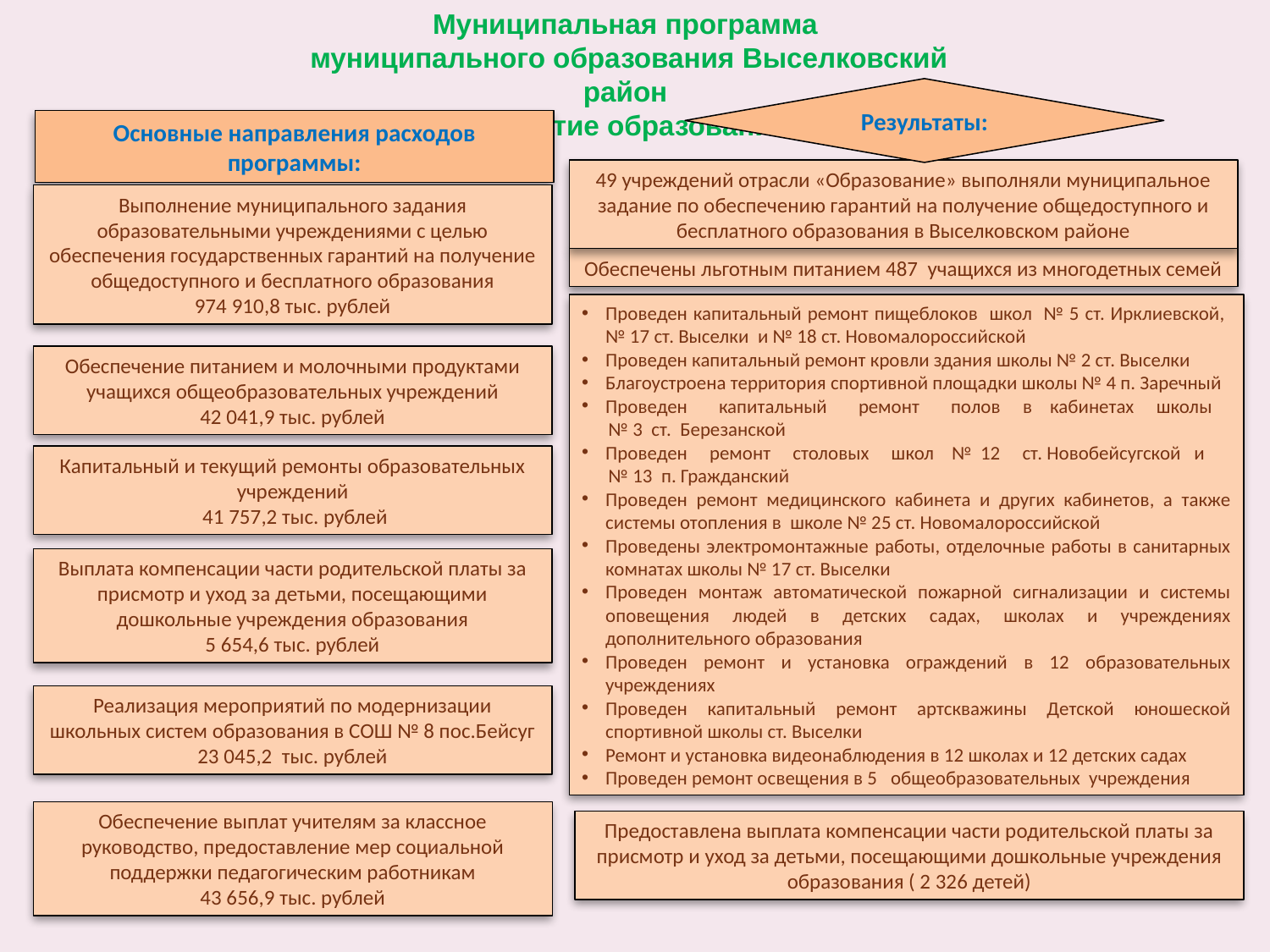

Муниципальная программа
муниципального образования Выселковский район
«Развитие образования»
Результаты:
Основные направления расходов программы:
49 учреждений отрасли «Образование» выполняли муниципальное задание по обеспечению гарантий на получение общедоступного и бесплатного образования в Выселковском районе
Выполнение муниципального задания образовательными учреждениями с целью обеспечения государственных гарантий на получение общедоступного и бесплатного образования
974 910,8 тыс. рублей
Обеспечены льготным питанием 487  учащихся из многодетных семей
Проведен капитальный ремонт пищеблоков  школ  № 5 ст. Ирклиевской,  № 17 ст. Выселки  и № 18 ст. Новомалороссийской
Проведен капитальный ремонт кровли здания школы № 2 ст. Выселки
Благоустроена территория спортивной площадки школы № 4 п. Заречный
Проведен       капитальный       ремонт       полов     в    кабинетах     школы
      № 3  ст.  Березанской
Проведен     ремонт     столовых     школ    №  12     ст. Новобейсугской   и
      № 13  п. Гражданский
Проведен ремонт медицинского кабинета и других кабинетов, а также системы отопления в  школе № 25 ст. Новомалороссийской
Проведены электромонтажные работы, отделочные работы в санитарных комнатах школы № 17 ст. Выселки
Проведен монтаж автоматической пожарной сигнализации и системы оповещения людей в детских садах, школах и учреждениях дополнительного образования
Проведен ремонт и установка ограждений в 12 образовательных учреждениях
Проведен капитальный ремонт артскважины Детской юношеской спортивной школы ст. Выселки
Ремонт и установка видеонаблюдения в 12 школах и 12 детских садах
Проведен ремонт освещения в 5   общеобразовательных  учреждения
Обеспечение питанием и молочными продуктами учащихся общеобразовательных учреждений
42 041,9 тыс. рублей
Капитальный и текущий ремонты образовательных учреждений
 41 757,2 тыс. рублей
Выплата компенсации части родительской платы за присмотр и уход за детьми, посещающими дошкольные учреждения образования
5 654,6 тыс. рублей
Реализация мероприятий по модернизации школьных систем образования в СОШ № 8 пос.Бейсуг
23 045,2  тыс. рублей
Обеспечение выплат учителям за классное руководство, предоставление мер социальной поддержки педагогическим работникам
43 656,9 тыс. рублей
Предоставлена выплата компенсации части родительской платы за присмотр и уход за детьми, посещающими дошкольные учреждения образования ( 2 326 детей)